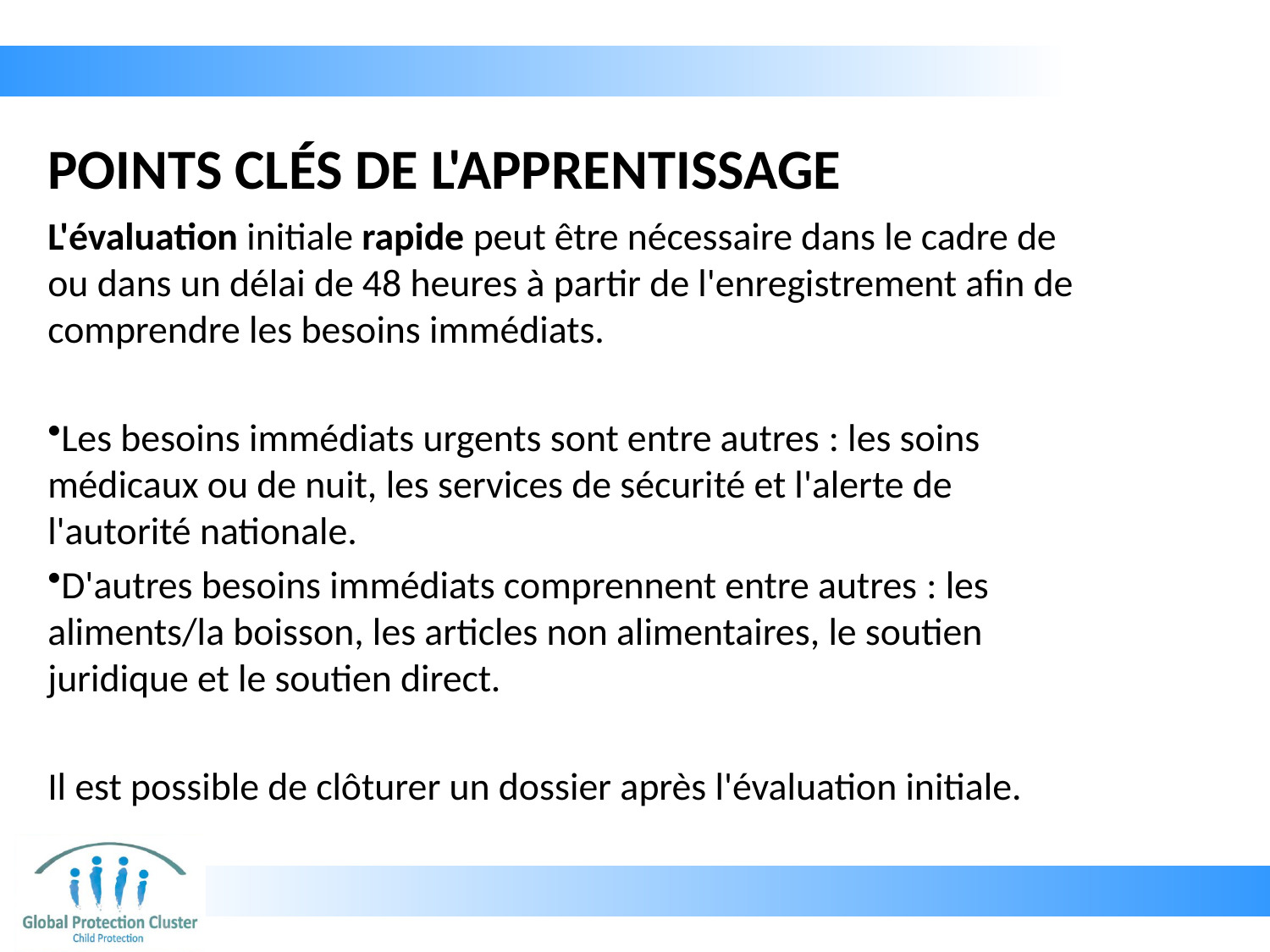

# POINTS CLÉS DE L'APPRENTISSAGE

L'évaluation initiale rapide peut être nécessaire dans le cadre de ou dans un délai de 48 heures à partir de l'enregistrement afin de comprendre les besoins immédiats.

Les besoins immédiats urgents sont entre autres : les soins médicaux ou de nuit, les services de sécurité et l'alerte de l'autorité nationale.
D'autres besoins immédiats comprennent entre autres : les aliments/la boisson, les articles non alimentaires, le soutien juridique et le soutien direct.

Il est possible de clôturer un dossier après l'évaluation initiale.